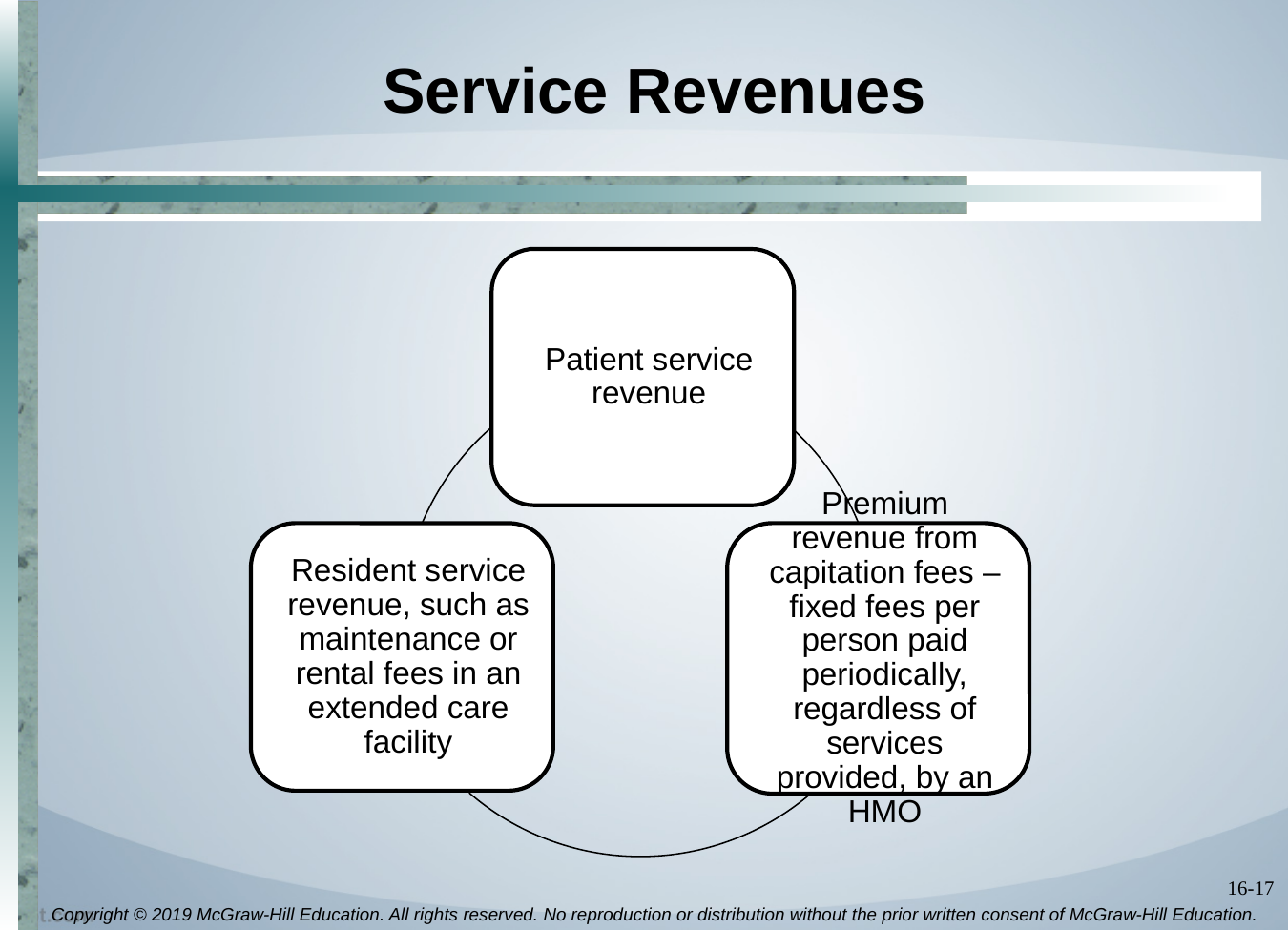

# Service Revenues
Patient service revenue
Premium revenue from capitation fees – fixed fees per person paid periodically, regardless of services provided, by an HMO
Resident service revenue, such as maintenance or rental fees in an extended care facility